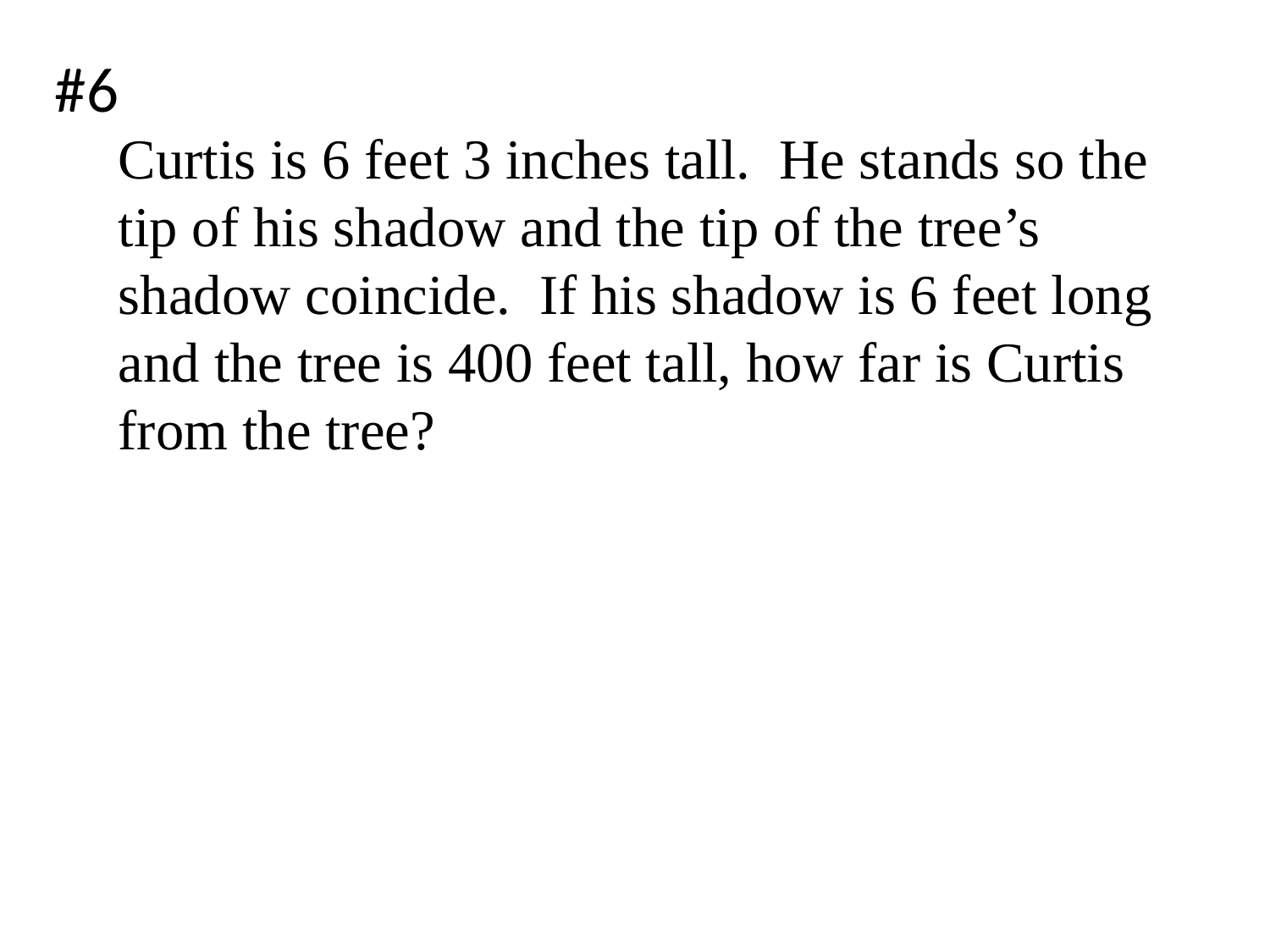

#6
Curtis is 6 feet 3 inches tall.  He stands so the tip of his shadow and the tip of the tree’s shadow coincide.  If his shadow is 6 feet long and the tree is 400 feet tall, how far is Curtis
from the tree?